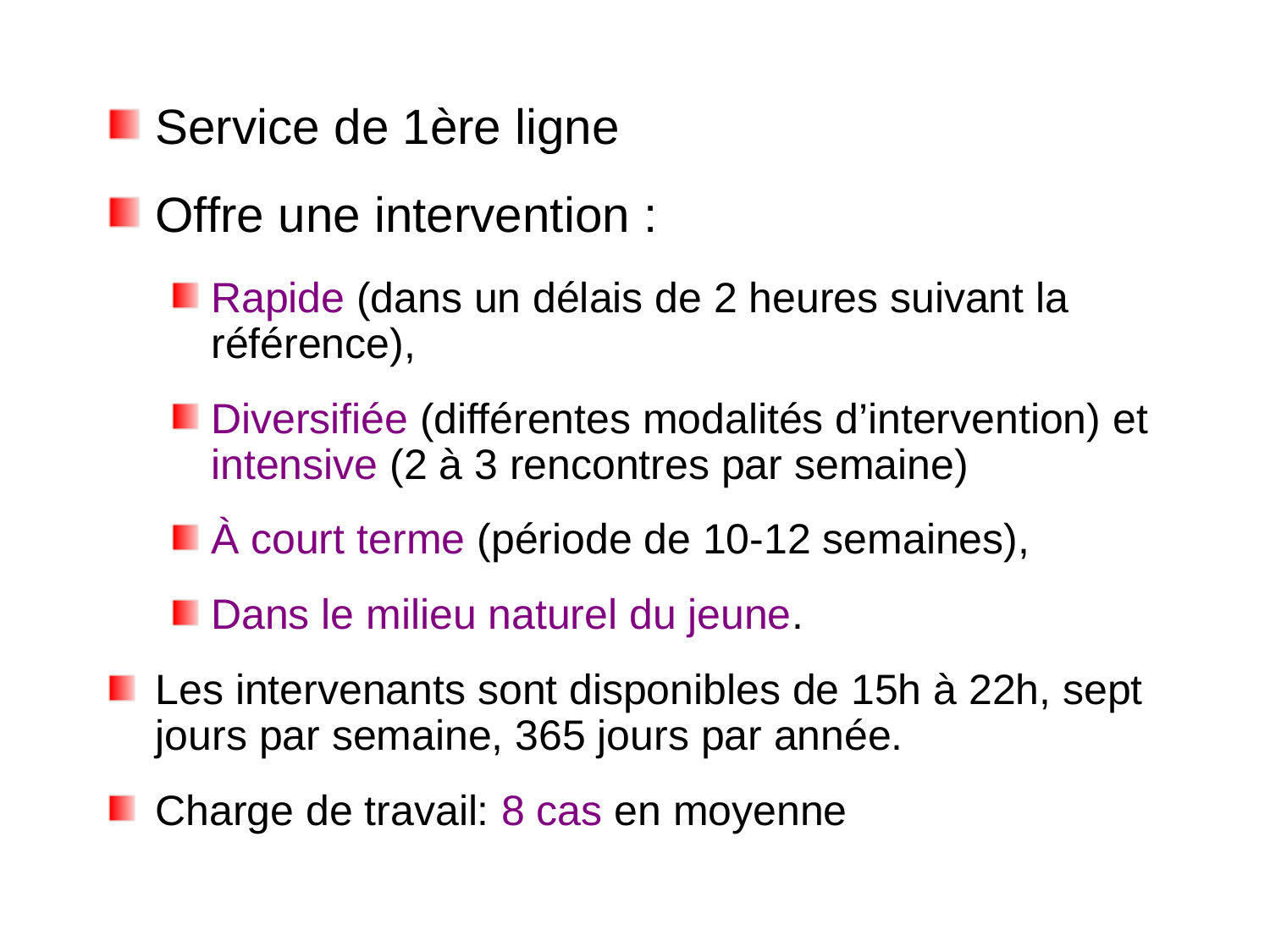

Service de 1ère ligne
Offre une intervention :
Rapide (dans un délais de 2 heures suivant la référence),
Diversifiée (différentes modalités d’intervention) et intensive (2 à 3 rencontres par semaine)
À court terme (période de 10-12 semaines),
Dans le milieu naturel du jeune.
Les intervenants sont disponibles de 15h à 22h, sept jours par semaine, 365 jours par année.
Charge de travail: 8 cas en moyenne